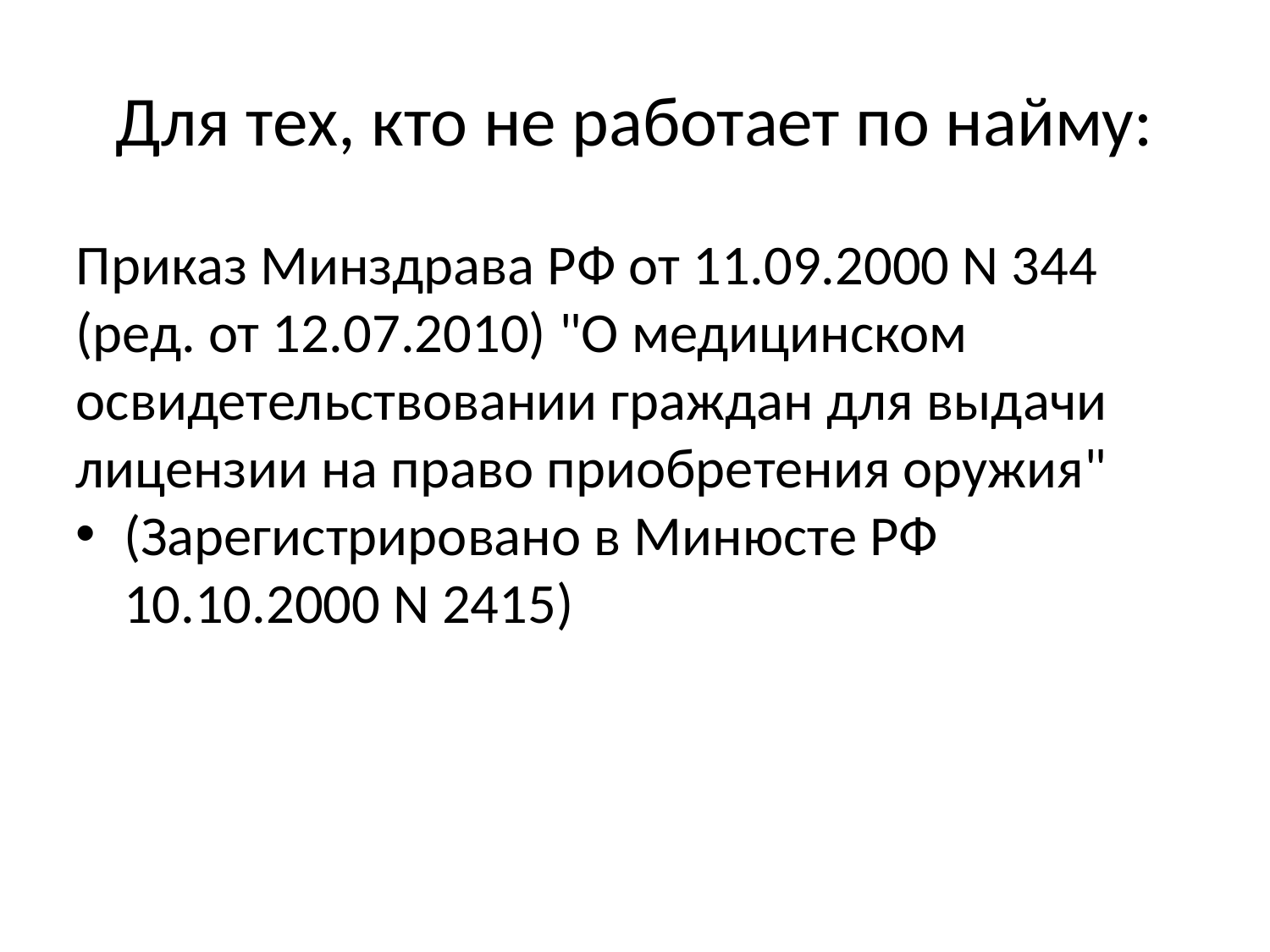

Для тех, кто не работает по найму:
Приказ Минздрава РФ от 11.09.2000 N 344
(ред. от 12.07.2010) "О медицинском освидетельствовании граждан для выдачи лицензии на право приобретения оружия"
(Зарегистрировано в Минюсте РФ 10.10.2000 N 2415)